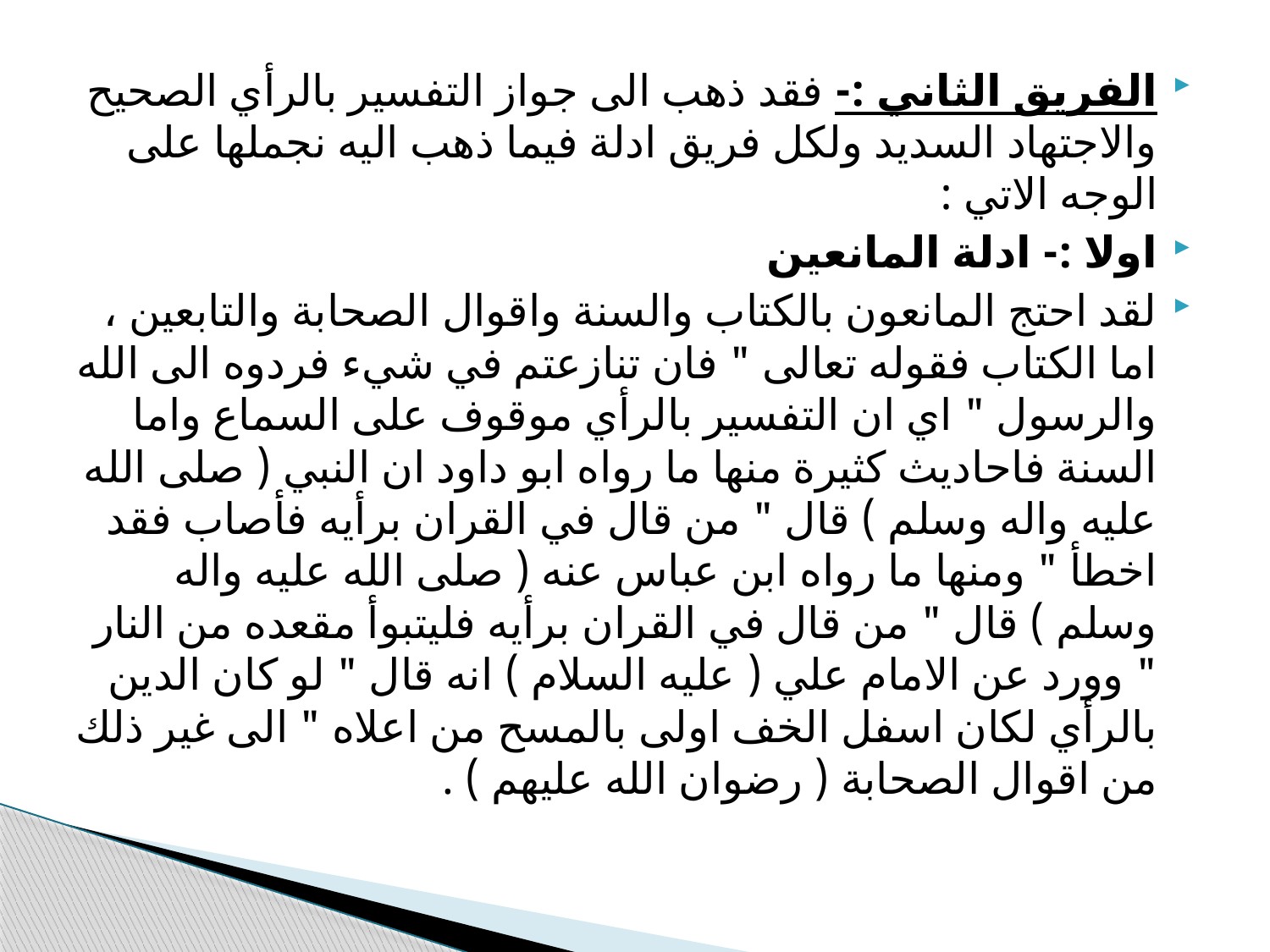

الفريق الثاني :- فقد ذهب الى جواز التفسير بالرأي الصحيح والاجتهاد السديد ولكل فريق ادلة فيما ذهب اليه نجملها على الوجه الاتي :
اولا :- ادلة المانعين
لقد احتج المانعون بالكتاب والسنة واقوال الصحابة والتابعين ، اما الكتاب فقوله تعالى " فان تنازعتم في شيء فردوه الى الله والرسول " اي ان التفسير بالرأي موقوف على السماع واما السنة فاحاديث كثيرة منها ما رواه ابو داود ان النبي ( صلى الله عليه واله وسلم ) قال " من قال في القران برأيه فأصاب فقد اخطأ " ومنها ما رواه ابن عباس عنه ( صلى الله عليه واله وسلم ) قال " من قال في القران برأيه فليتبوأ مقعده من النار " وورد عن الامام علي ( عليه السلام ) انه قال " لو كان الدين بالرأي لكان اسفل الخف اولى بالمسح من اعلاه " الى غير ذلك من اقوال الصحابة ( رضوان الله عليهم ) .